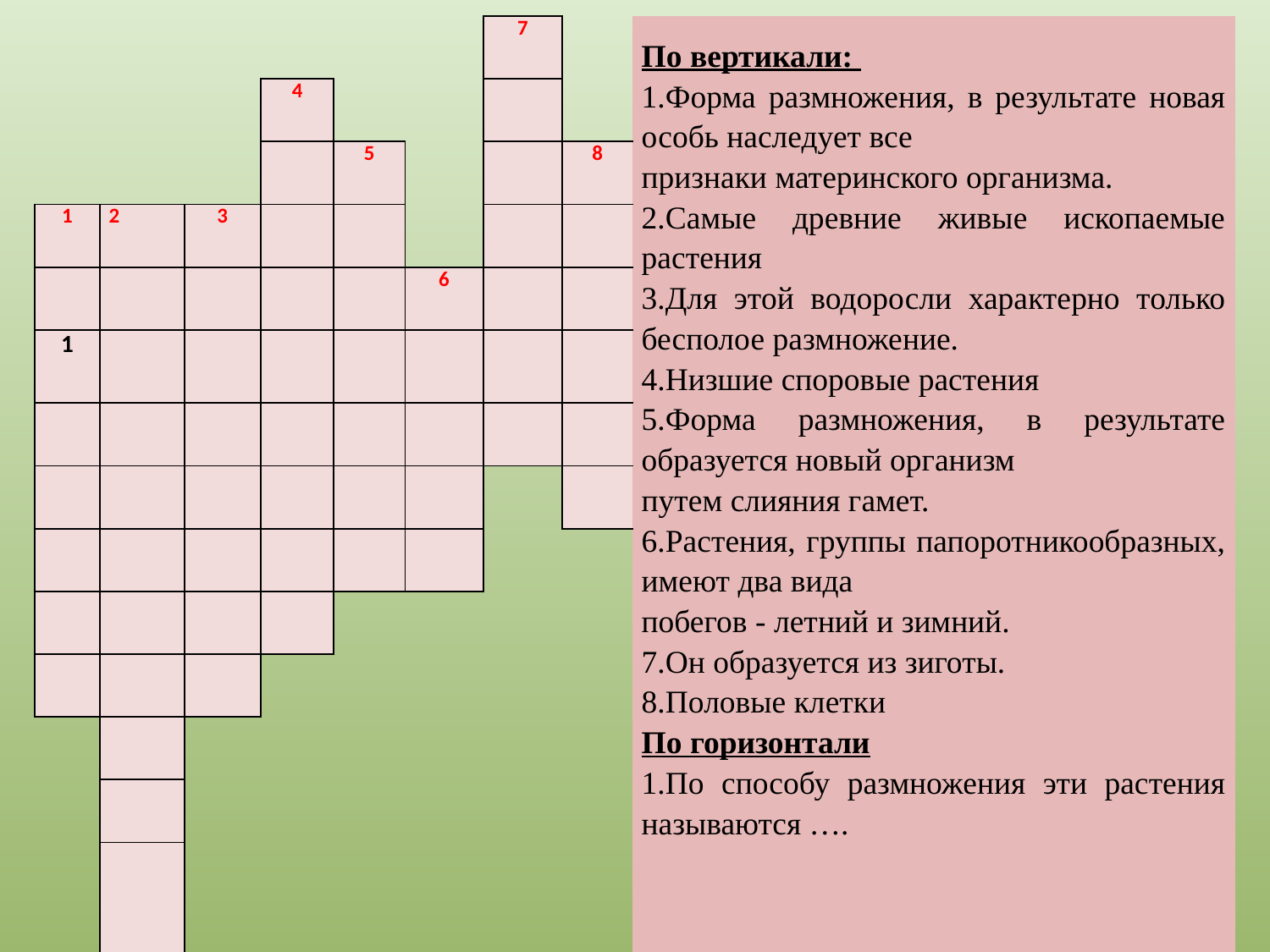

|  |  |  |  |  |  | 7 |  | По вертикали: 1.Форма размножения, в результате новая особь наследует все признаки материнского организма. 2.Самые древние живые ископаемые растения 3.Для этой водоросли характерно только бесполое размножение. 4.Низшие споровые растения 5.Форма размножения, в результате образуется новый организм путем слияния гамет. 6.Растения, группы папоротникообразных, имеют два вида побегов - летний и зимний. 7.Он образуется из зиготы. 8.Половые клетки По горизонтали 1.По способу размножения эти растения называются …. |
| --- | --- | --- | --- | --- | --- | --- | --- | --- |
|  |  |  | 4 |  |  |  |  |  |
|  |  |  |  | 5 |  |  | 8 |  |
| 1 | 2 | 3 |  |  |  |  |  |  |
|  |  |  |  |  | 6 |  |  |  |
| 1 |  |  |  |  |  |  |  |  |
|  |  |  |  |  |  |  |  |  |
|  |  |  |  |  |  |  |  |  |
|  |  |  |  |  |  |  |  |  |
|  |  |  |  |  |  |  |  |  |
|  |  |  |  |  |  |  |  |  |
|  |  |  |  |  |  |  |  |  |
|  |  |  |  |  |  |  |  |  |
|  |  |  |  |  |  |  |  |  |